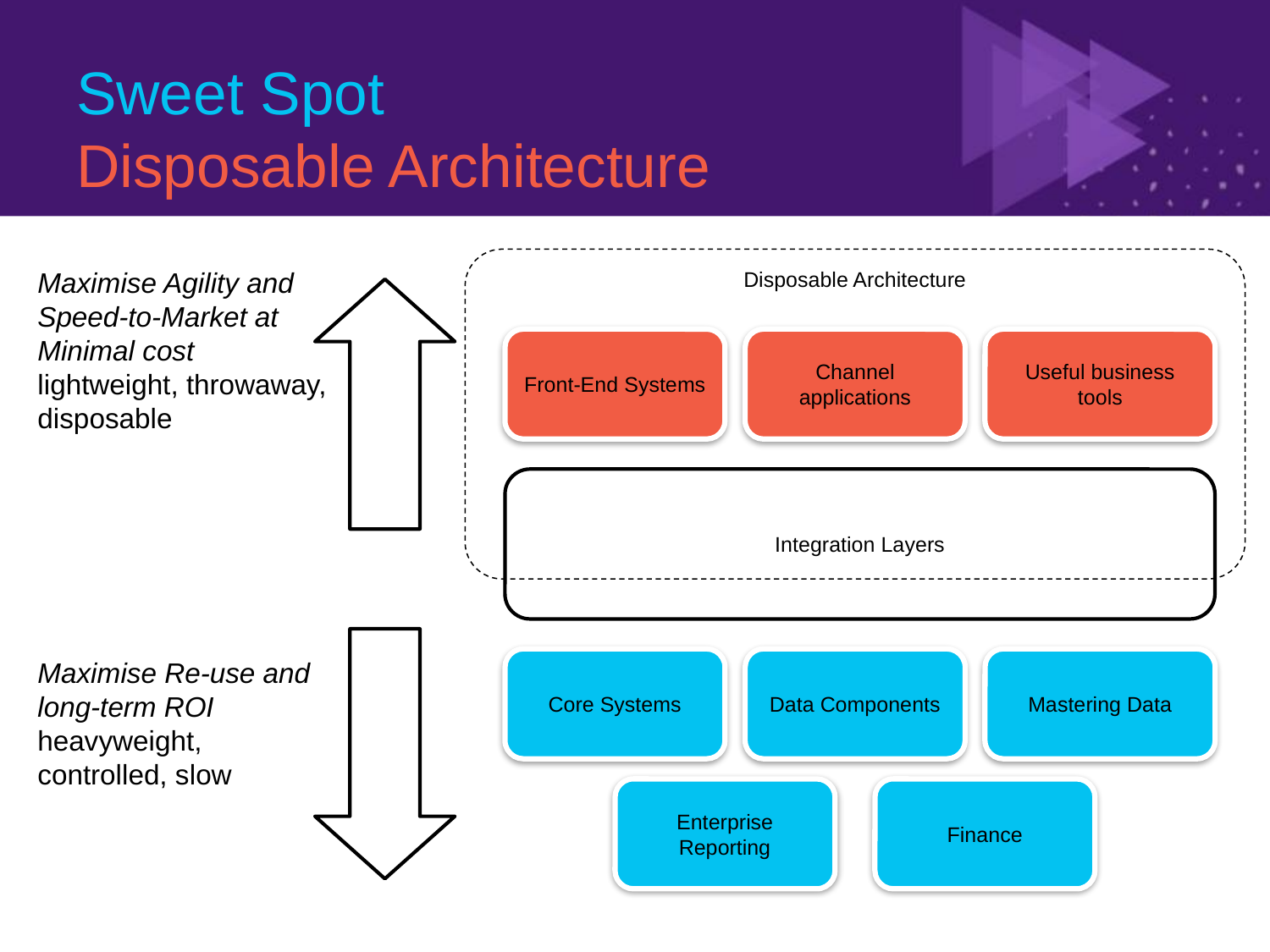

# Sweet Spot Disposable Architecture
Disposable Architecture
Maximise Agility and Speed-to-Market at Minimal cost
lightweight, throwaway, disposable

Front-End Systems
Channel applications
Useful business tools
Integration Layers

Maximise Re-use and long-term ROI
heavyweight, controlled, slow
Core Systems
Data Components
Mastering Data
Enterprise Reporting
Finance